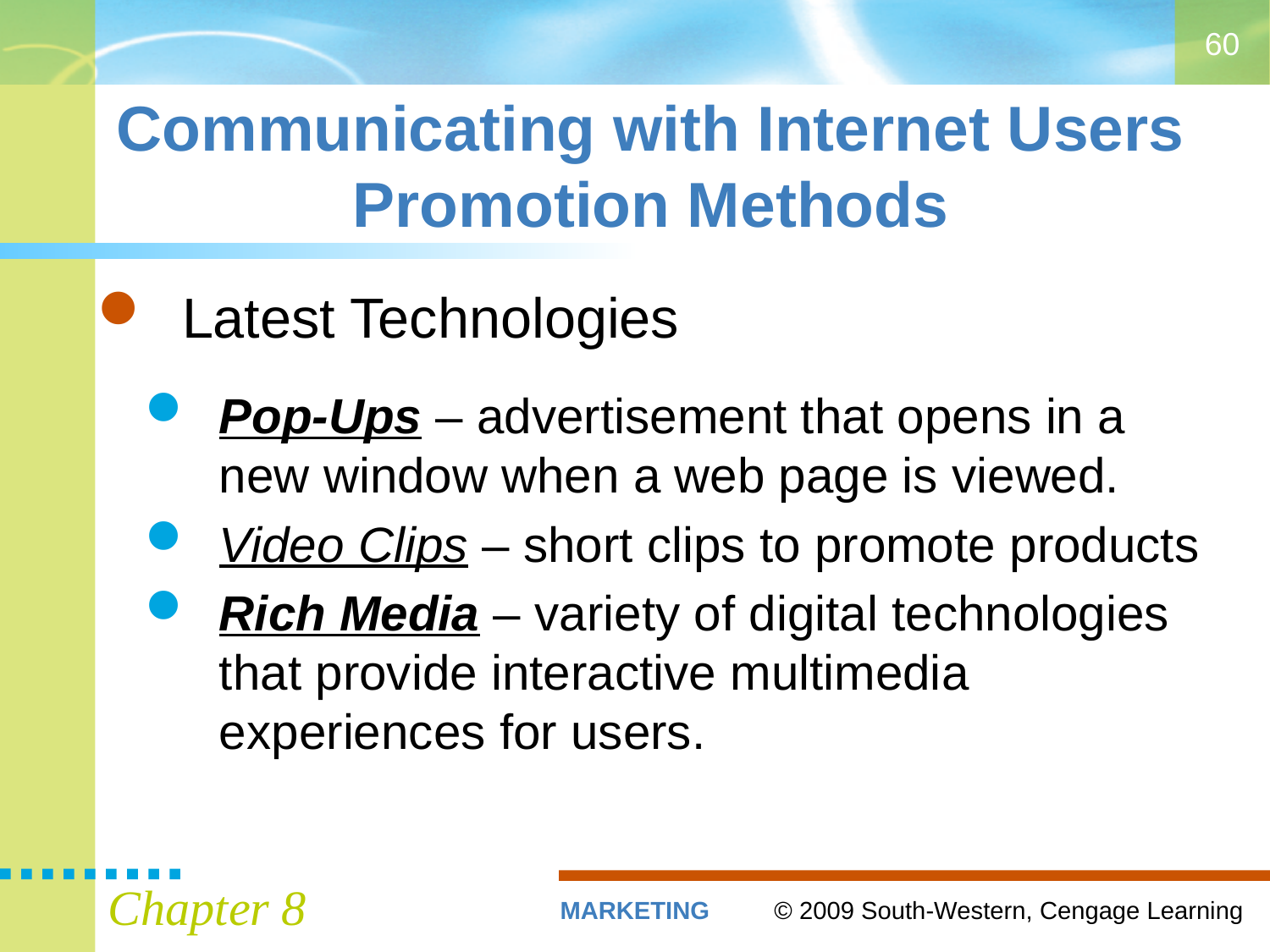

60
# Communicating with Internet Users Promotion Methods
Latest Technologies
Pop-Ups – advertisement that opens in a new window when a web page is viewed.
Video Clips – short clips to promote products
Rich Media – variety of digital technologies that provide interactive multimedia experiences for users.

Chapter 8